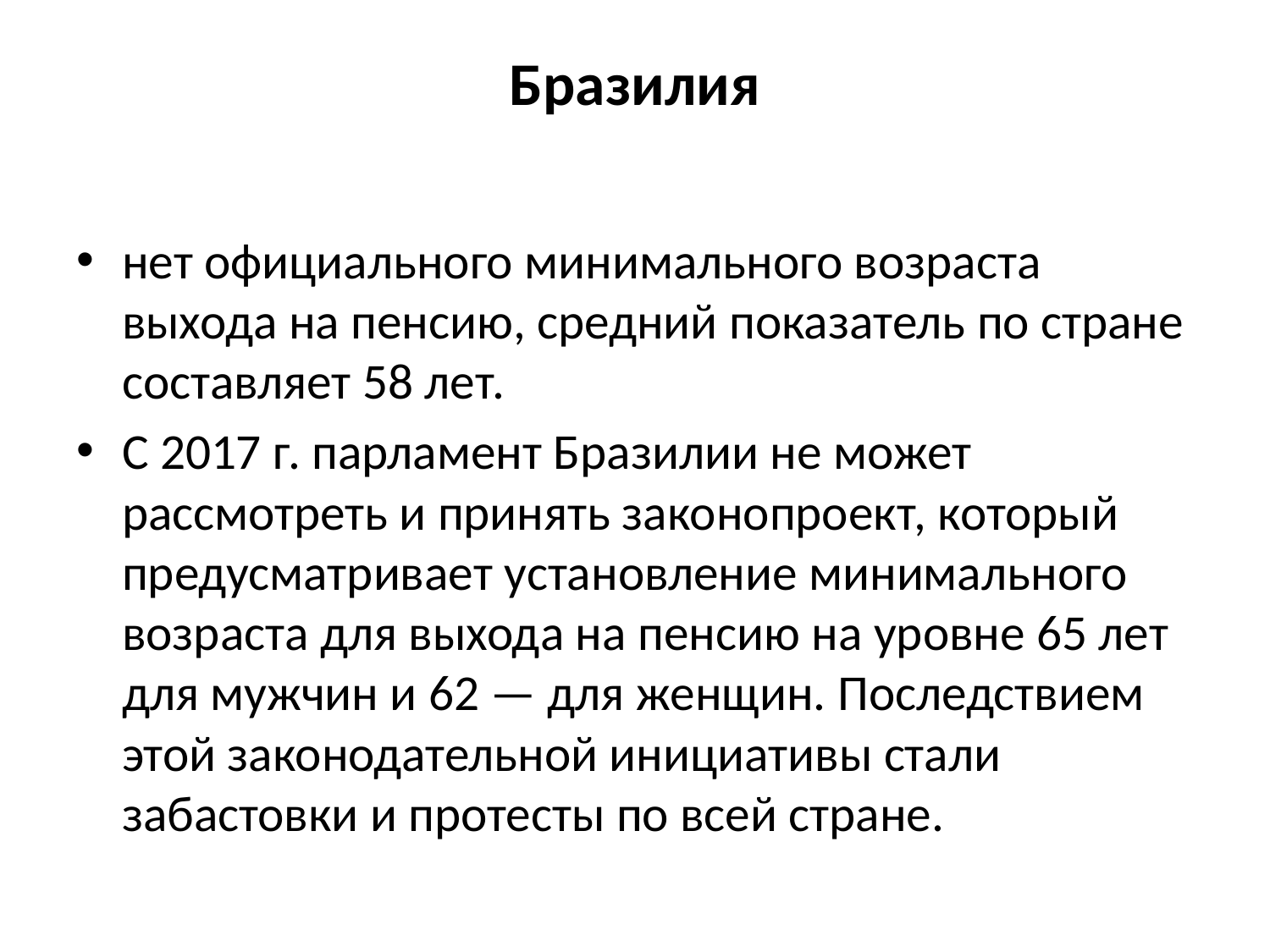

# Бразилия
нет официального минимального возраста выхода на пенсию, средний показатель по стране составляет 58 лет.
С 2017 г. парламент Бразилии не может рассмотреть и принять законопроект, который предусматривает установление минимального возраста для выхода на пенсию на уровне 65 лет для мужчин и 62 — для женщин. Последствием этой законодательной инициативы стали забастовки и протесты по всей стране.